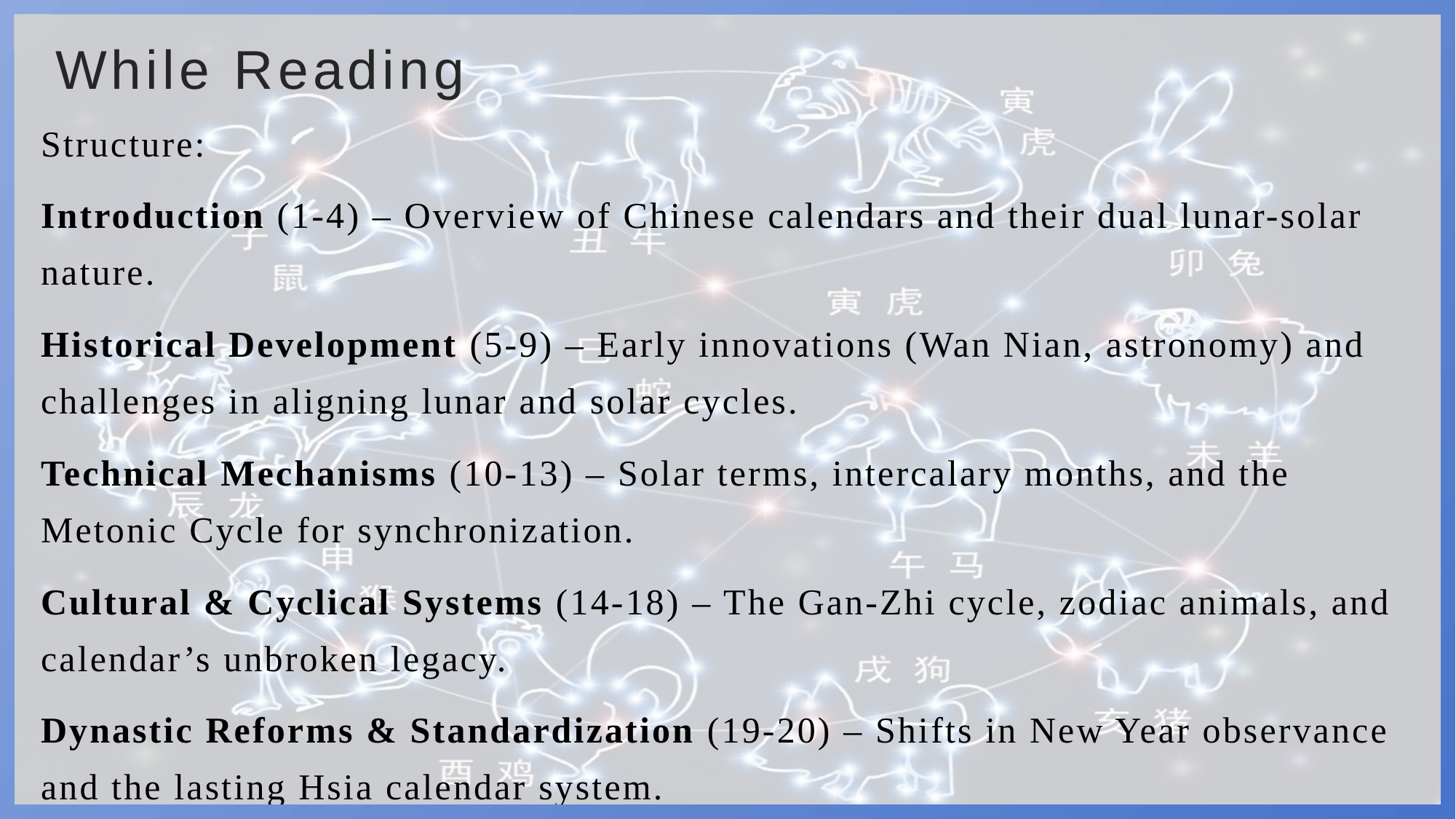

# While Reading
Structure:
Introduction (1-4) – Overview of Chinese calendars and their dual lunar-solar nature.
Historical Development (5-9) – Early innovations (Wan Nian, astronomy) and challenges in aligning lunar and solar cycles.
Technical Mechanisms (10-13) – Solar terms, intercalary months, and the Metonic Cycle for synchronization.
Cultural & Cyclical Systems (14-18) – The Gan-Zhi cycle, zodiac animals, and calendar’s unbroken legacy.
Dynastic Reforms & Standardization (19-20) – Shifts in New Year observance and the lasting Hsia calendar system.